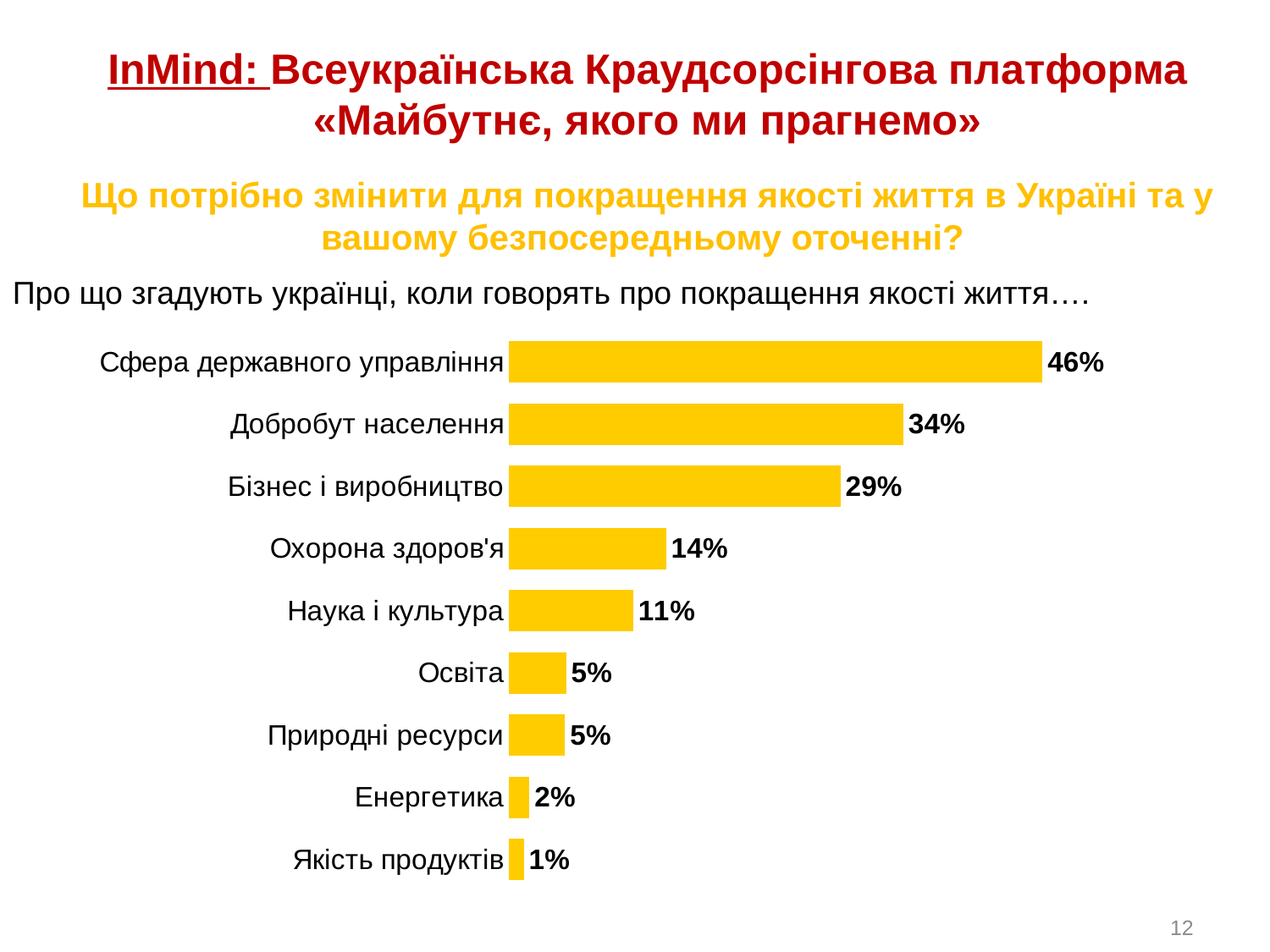

InMind: Всеукраїнська Краудсорсінгова платформа
«Майбутнє, якого ми прагнемо»
Що потрібно змінити для покращення якості життя в Україні та у вашому безпосередньому оточенні?
Про що згадують українці, коли говорять про покращення якості життя….

### Chart

| Category | Столбец1 |
|---|---|
| Сфера державного управління | 0.4593720038350914 |
| Добробут населення | 0.33940556088207147 |
| Бізнес і виробництво | 0.2852348993288594 |
| Охорона здоров'я | 0.13518696069031638 |
| Наука і культура | 0.1069031639501439 |
| Освіта | 0.04901725790987545 |
| Природні ресурси | 0.04805848513902209 |
| Енергетика | 0.017497603068072874 |
| Якість продуктів | 0.012583892617449665 |
12